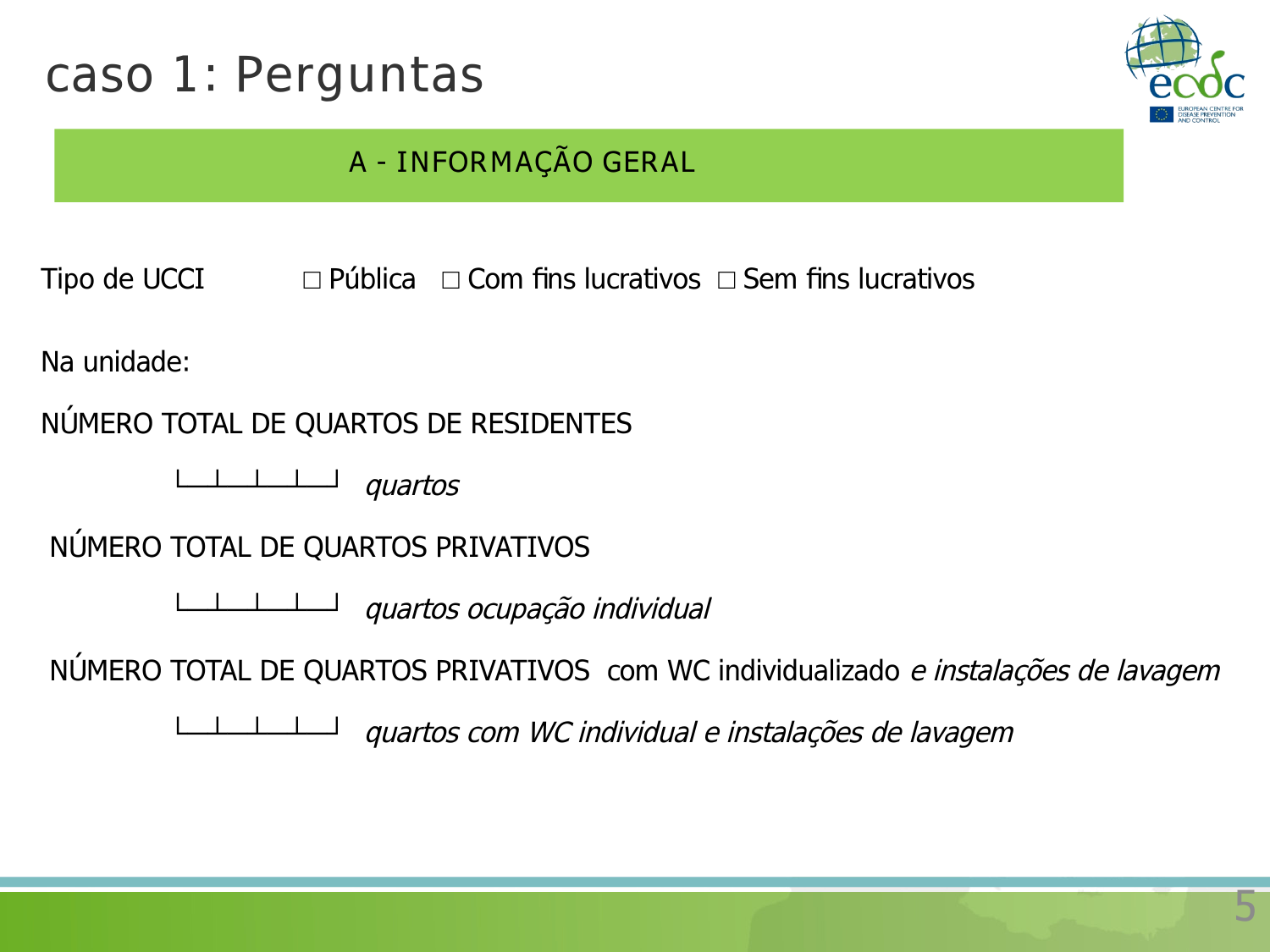

# caso 1: Perguntas

A - INFORMAÇÃO GERAL

Tipo de UCCI	 □ Pública   □ Com fins lucrativos  □ Sem fins lucrativos
Na unidade:
Número Total de QUARTOS DE RESIDENTES
	└─┴─┴─┴─┘  quartos
 Número Total de QUARTOS PRIVATIVOS
	└─┴─┴─┴─┘  quartos ocupação individual
 Número Total de QUARTOS PRIVATIVOS  com WC individualizado e instalações de lavagem
	└─┴─┴─┴─┘  quartos com WC individual e instalações de lavagem

5